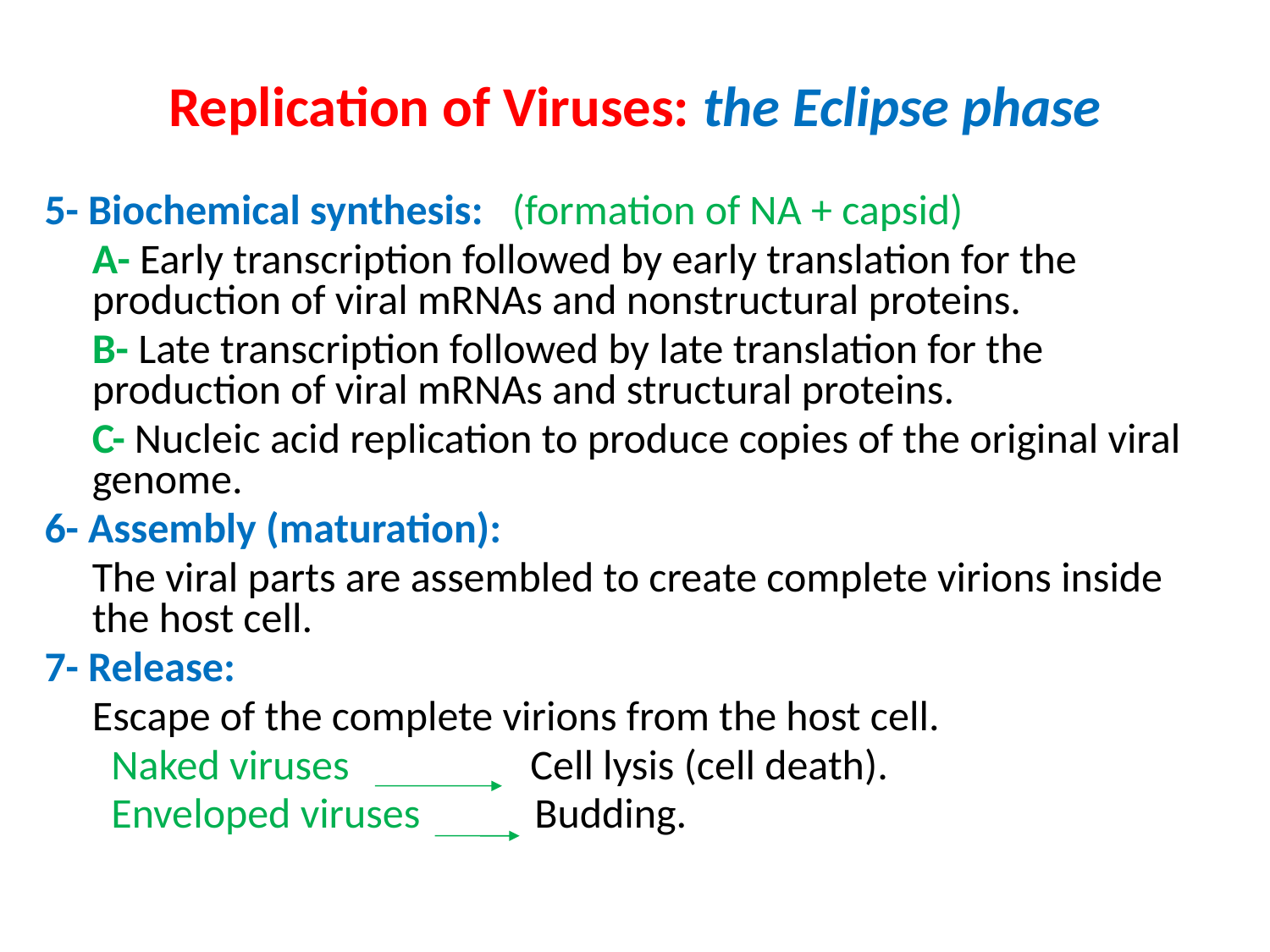

# Replication of Viruses: the Eclipse phase
5- Biochemical synthesis:   (formation of NA + capsid)
     A- Early transcription followed by early translation for the production of viral mRNAs and nonstructural proteins.
     B- Late transcription followed by late translation for the production of viral mRNAs and structural proteins.
     C- Nucleic acid replication to produce copies of the original viral genome.
6- Assembly (maturation):
     The viral parts are assembled to create complete virions inside the host cell.
7- Release:
     Escape of the complete virions from the host cell.
       Naked viruses                   Cell lysis (cell death).
       Enveloped viruses            Budding.